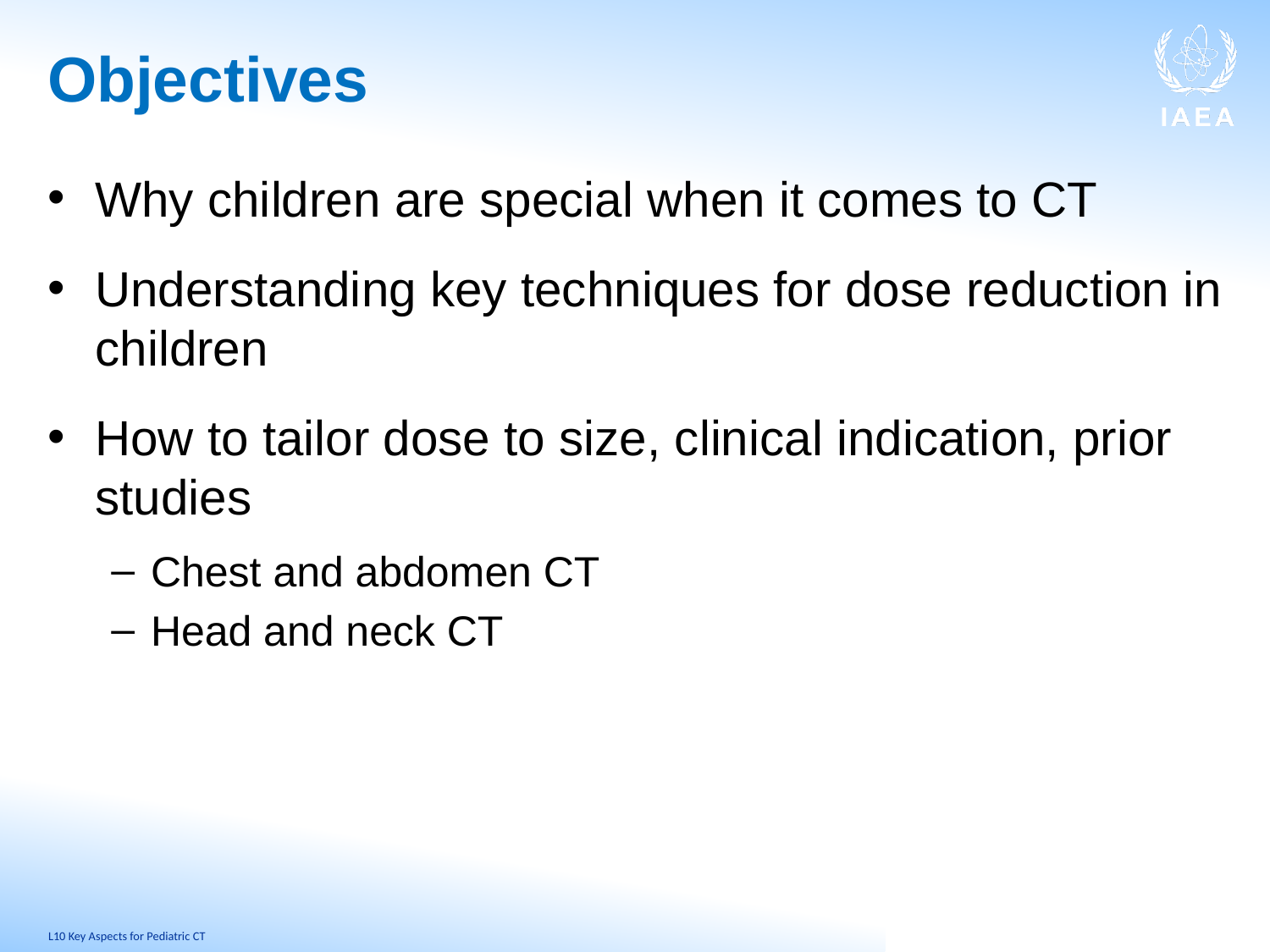

# Objectives
Why children are special when it comes to CT
Understanding key techniques for dose reduction in children
How to tailor dose to size, clinical indication, prior studies
Chest and abdomen CT
Head and neck CT